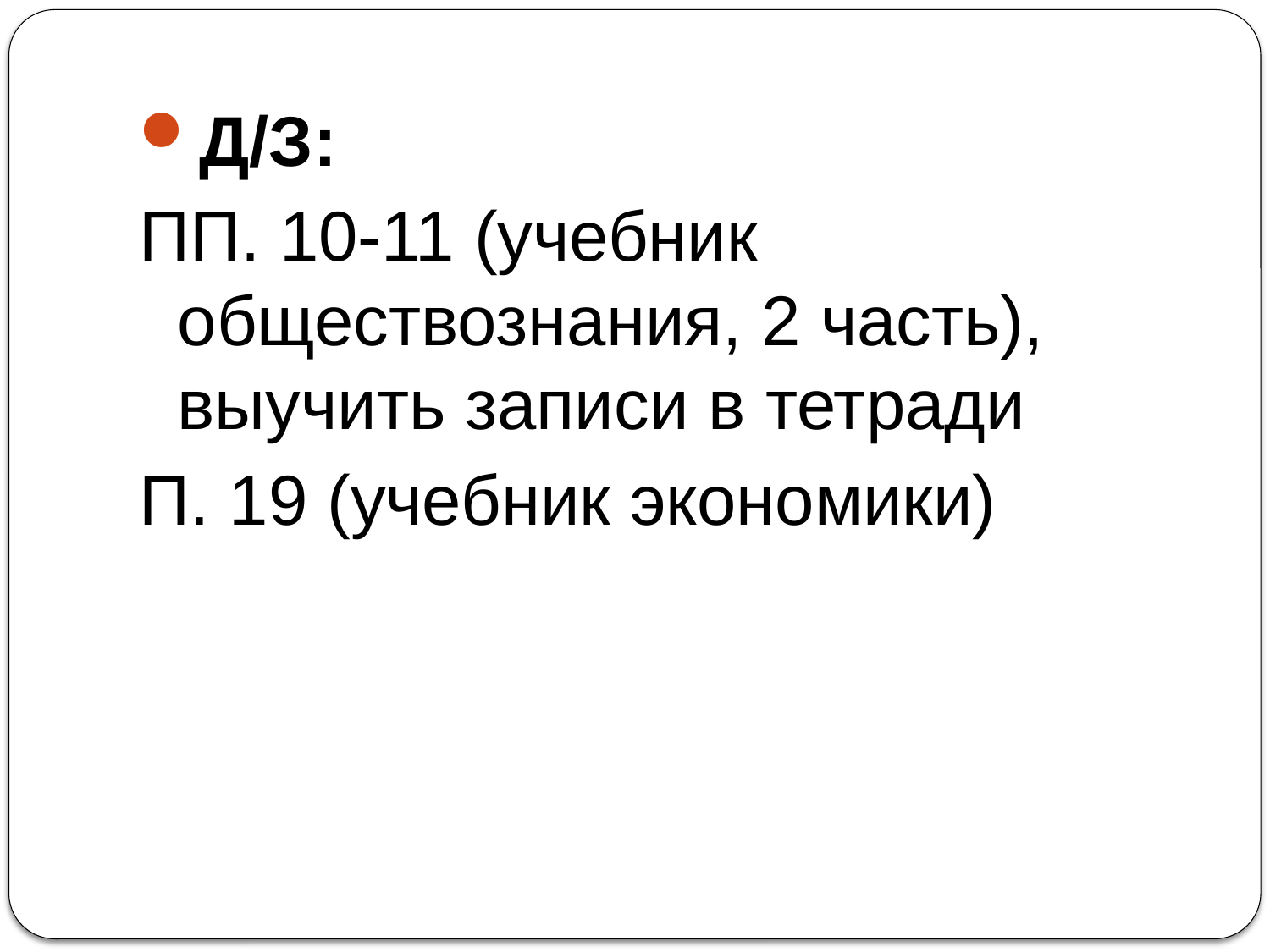

Д/З:
ПП. 10-11 (учебник обществознания, 2 часть), выучить записи в тетради
П. 19 (учебник экономики)